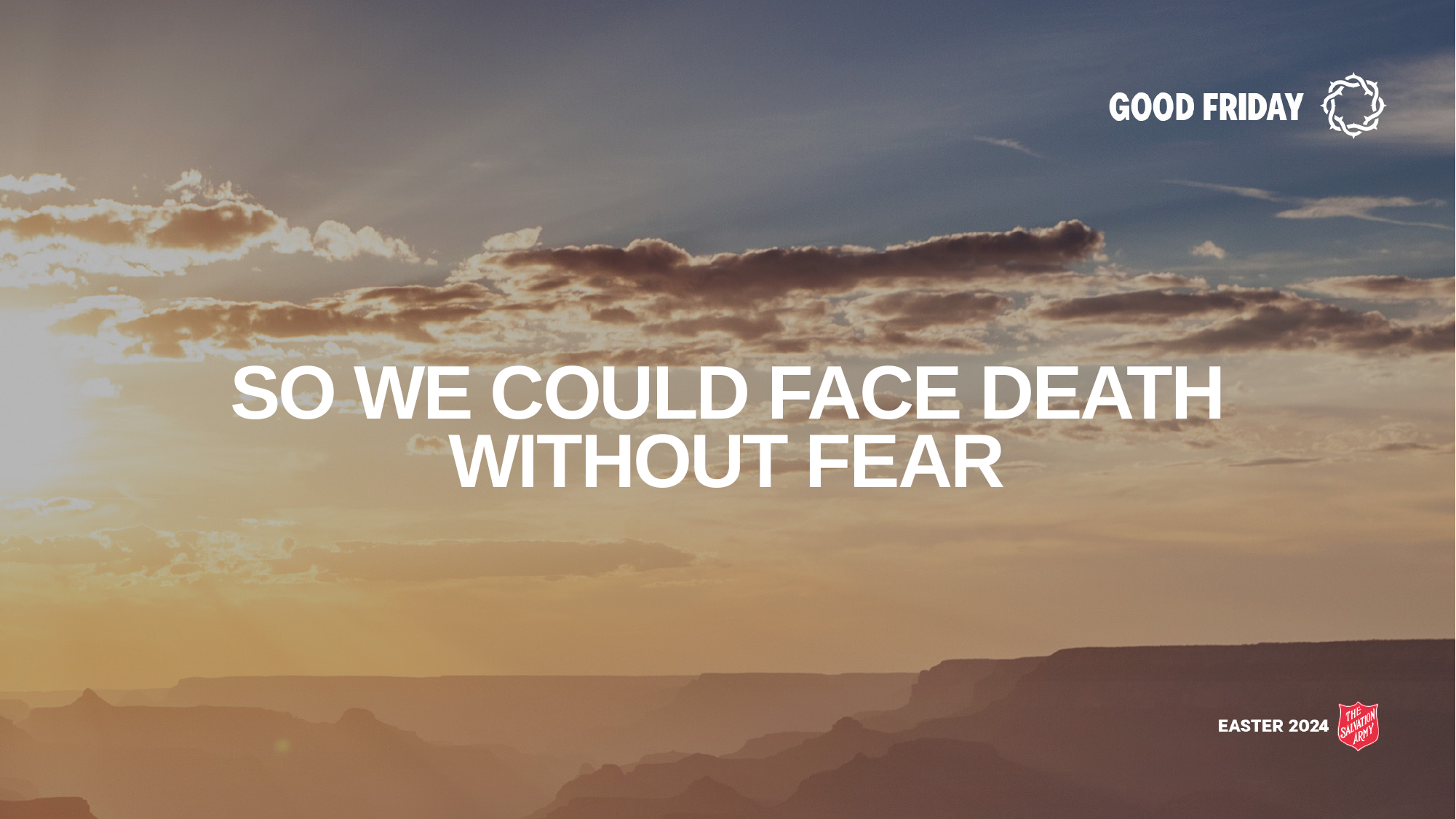

# SO WE COULD FACE DEATH WITHOUT FEAR